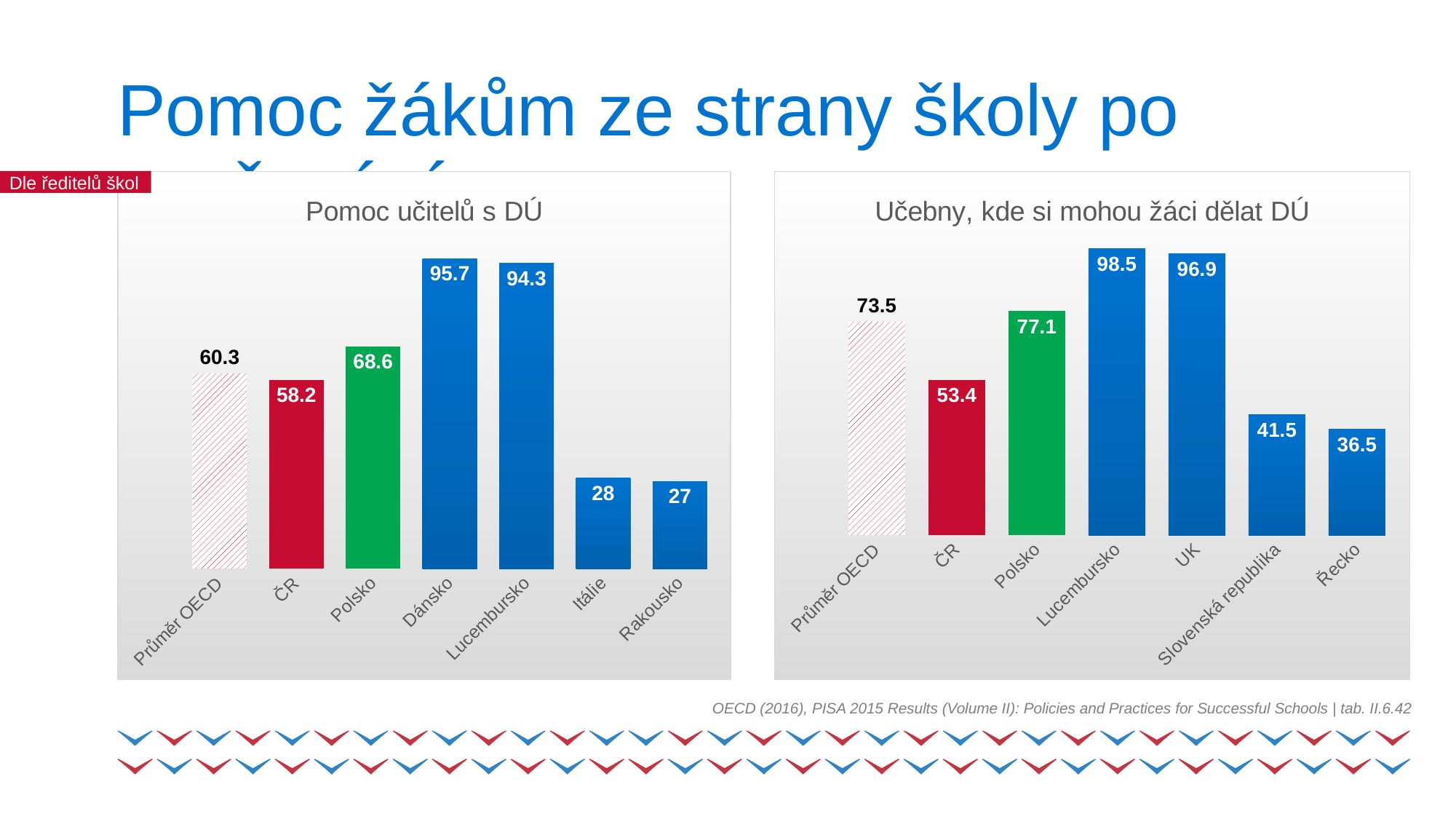

# Pomoc žákům ze strany školy po vyučování
Dle ředitelů škol

### Chart:

| Category | Pomoc učitelů s DÚ |
|---|---|
| Průměr OECD | 60.3 |
| ČR | 58.2 |
| Polsko | 68.6 |
| Dánsko | 95.7 |
| Lucembursko | 94.3 |
| Itálie | 28.0 |
| Rakousko | 27.0 |

### Chart:

| Category | Učebny, kde si mohou žáci dělat DÚ |
|---|---|
| Průměr OECD | 73.5 |
| ČR | 53.4 |
| Polsko | 77.1 |
| Lucembursko | 98.5 |
| UK | 96.9 |
| Slovenská republika | 41.5 |
| Řecko | 36.5 |
OECD (2016), PISA 2015 Results (Volume II): Policies and Practices for Successful Schools | tab. II.6.42